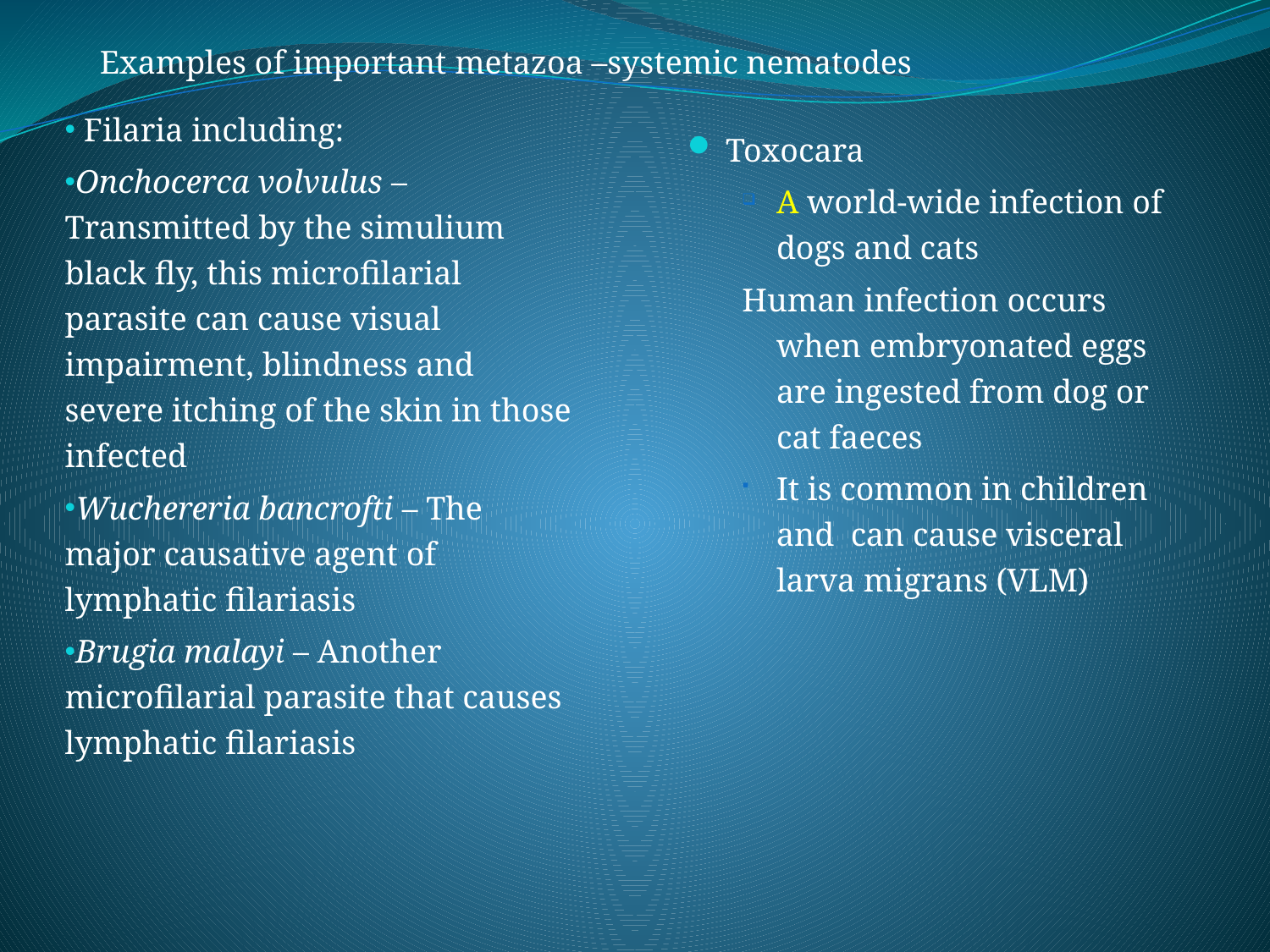

Examples of important metazoa –systemic nematodes
 Filaria including:
Onchocerca volvulus – Transmitted by the simulium black fly, this microfilarial parasite can cause visual impairment, blindness and severe itching of the skin in those infected
Wuchereria bancrofti – The major causative agent of lymphatic filariasis
Brugia malayi – Another microfilarial parasite that causes lymphatic filariasis
Toxocara
A world-wide infection of dogs and cats
Human infection occurs when embryonated eggs are ingested from dog or cat faeces
It is common in children and  can cause visceral larva migrans (VLM)